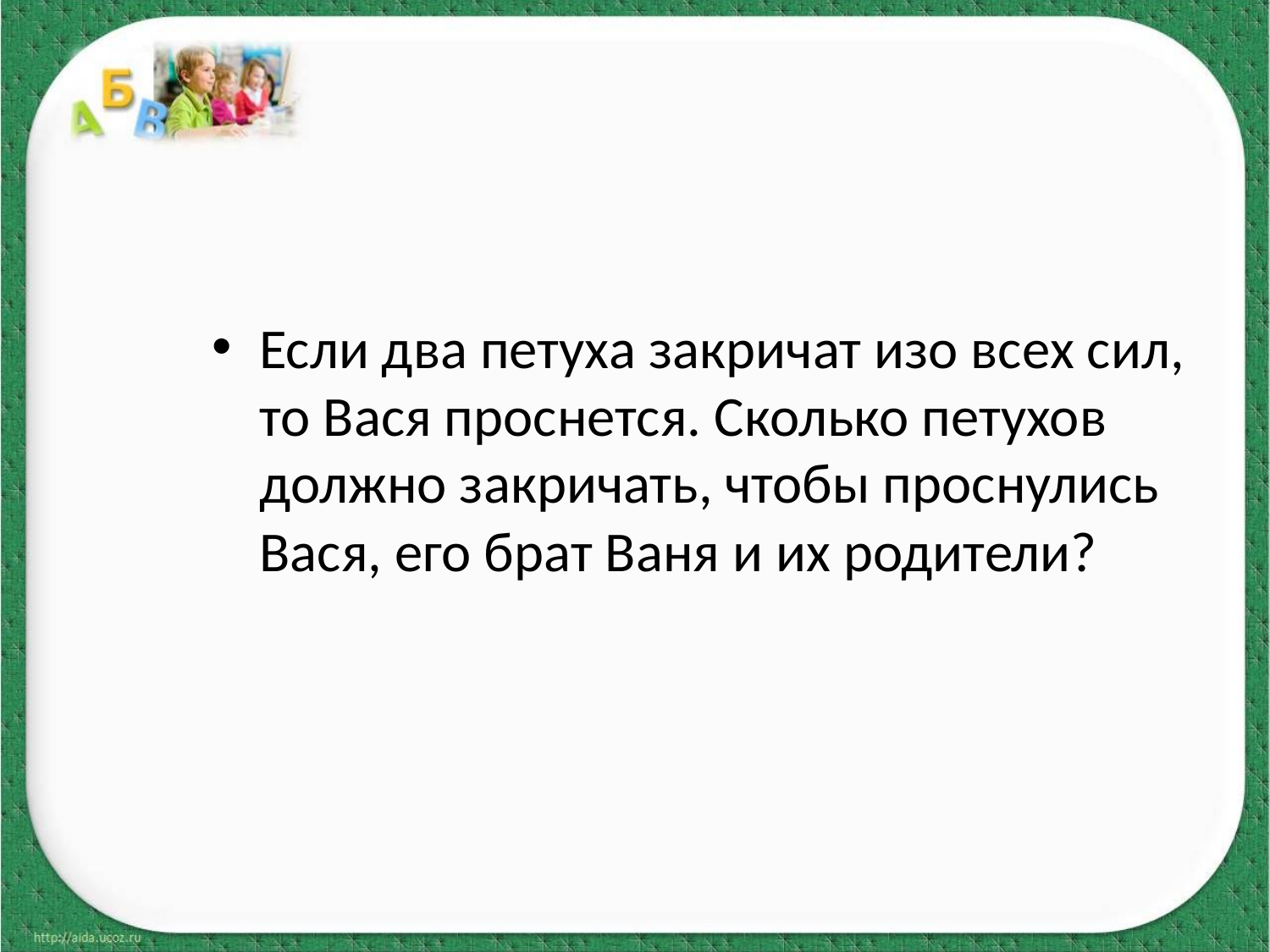

Если два петуха закричат изо всех сил, то Вася проснется. Сколько петухов  должно закричать, чтобы проснулись Вася, его брат Ваня и их родители?